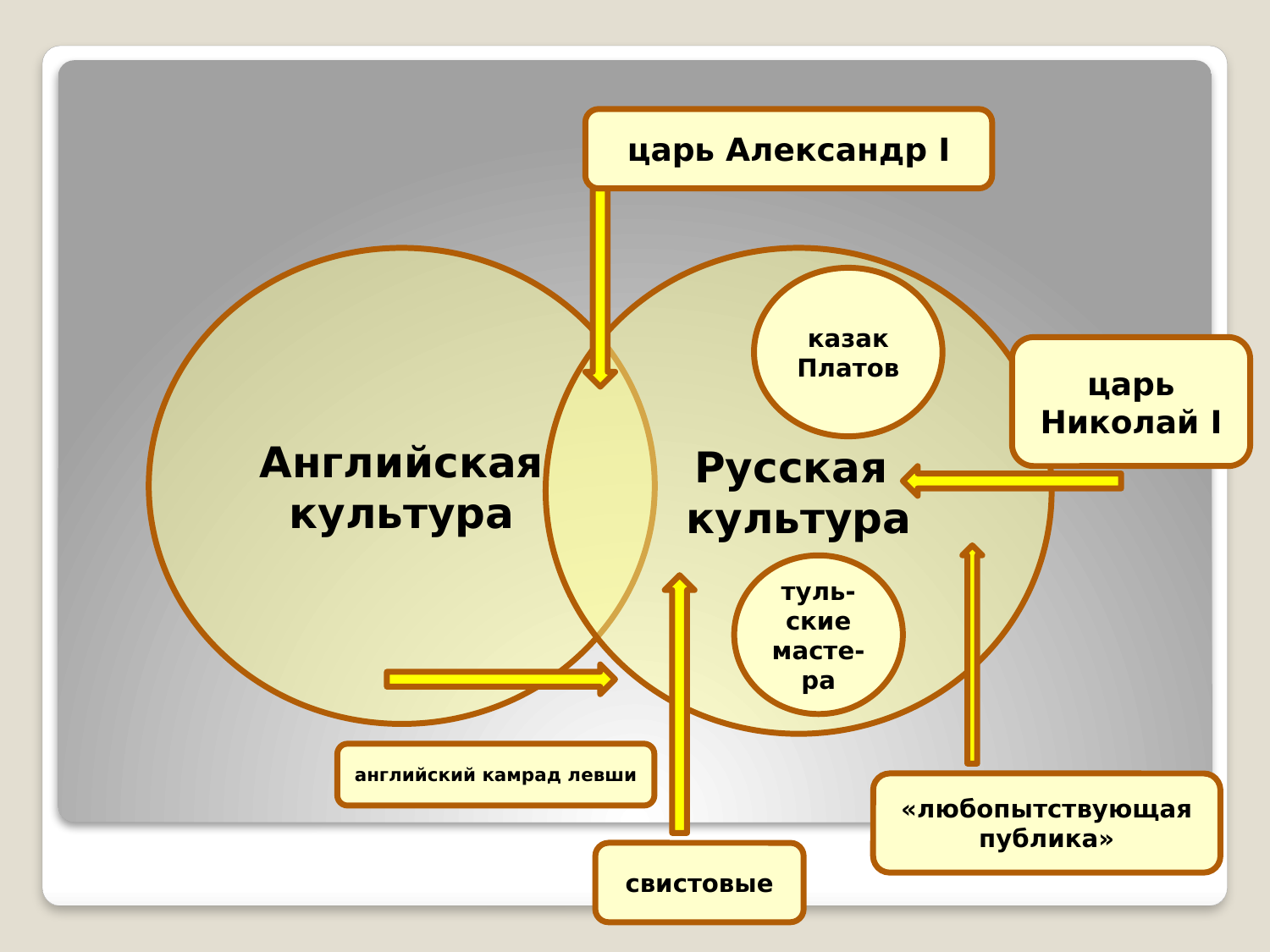

царь Александр I

Английская культура
Русская
культура
казак Платов
царь Николай I

туль-ские масте-ра

#
английский камрад левши
«любопытствующая публика»
свистовые